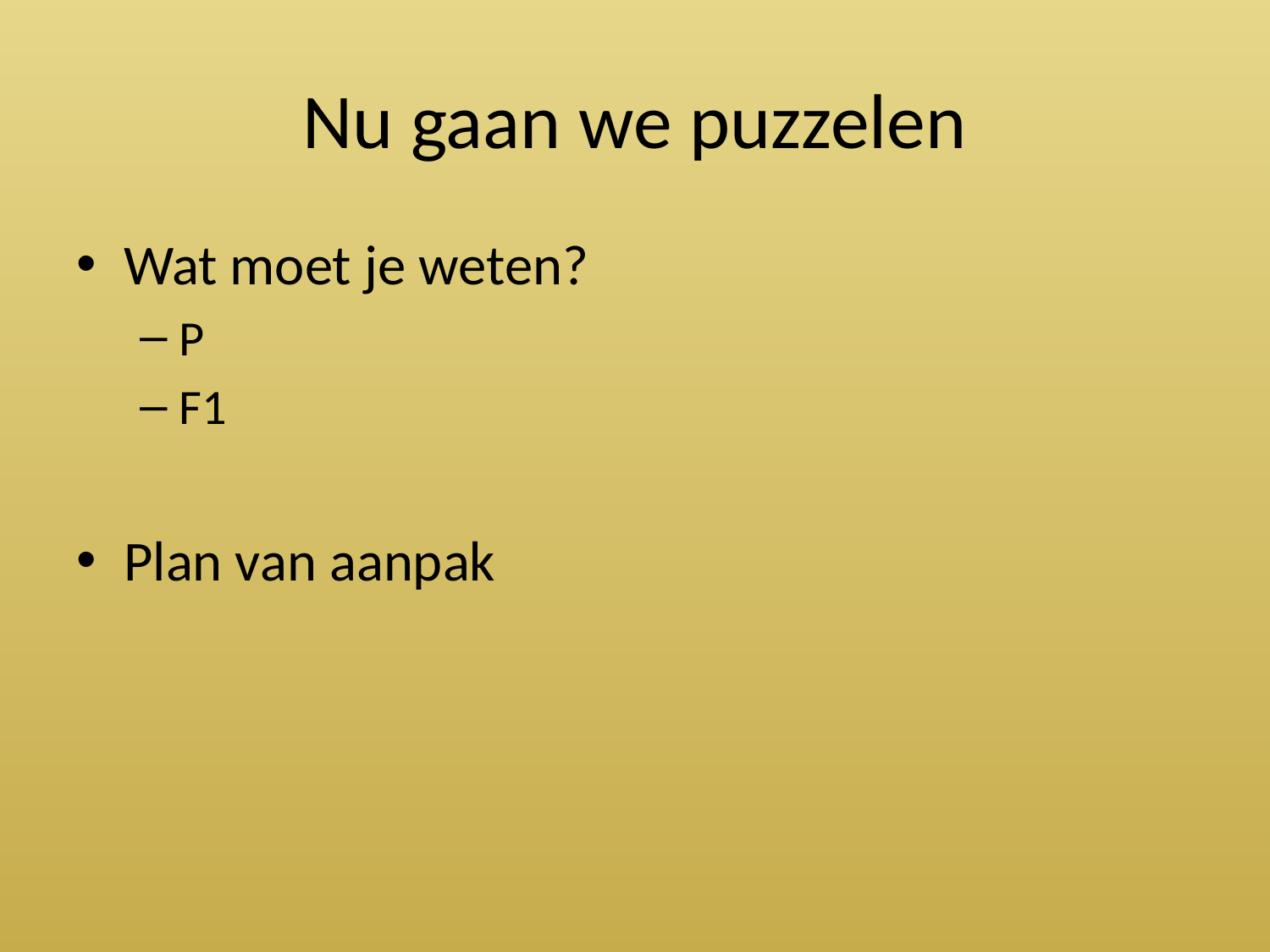

# Nu gaan we puzzelen
Wat moet je weten?
P
F1

Plan van aanpak